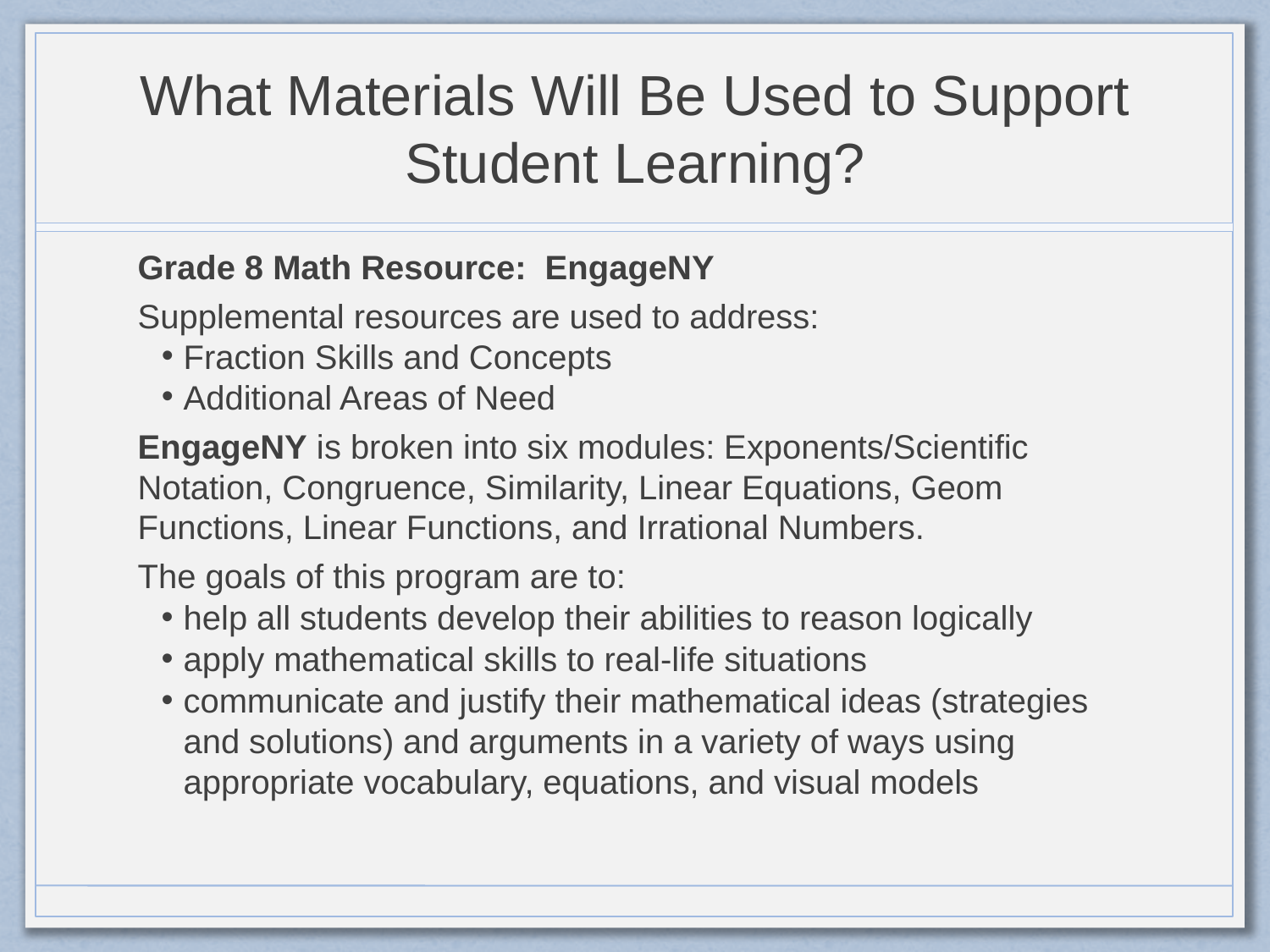

# What Materials Will Be Used to Support Student Learning?
Grade 8 Math Resource:  EngageNY
Supplemental resources are used to address:
Fraction Skills and Concepts
Additional Areas of Need
EngageNY is broken into six modules: Exponents/Scientific Notation, Congruence, Similarity, Linear Equations, Geom Functions, Linear Functions, and Irrational Numbers.
The goals of this program are to:
help all students develop their abilities to reason logically
apply mathematical skills to real-life situations
communicate and justify their mathematical ideas (strategies and solutions) and arguments in a variety of ways using appropriate vocabulary, equations, and visual models